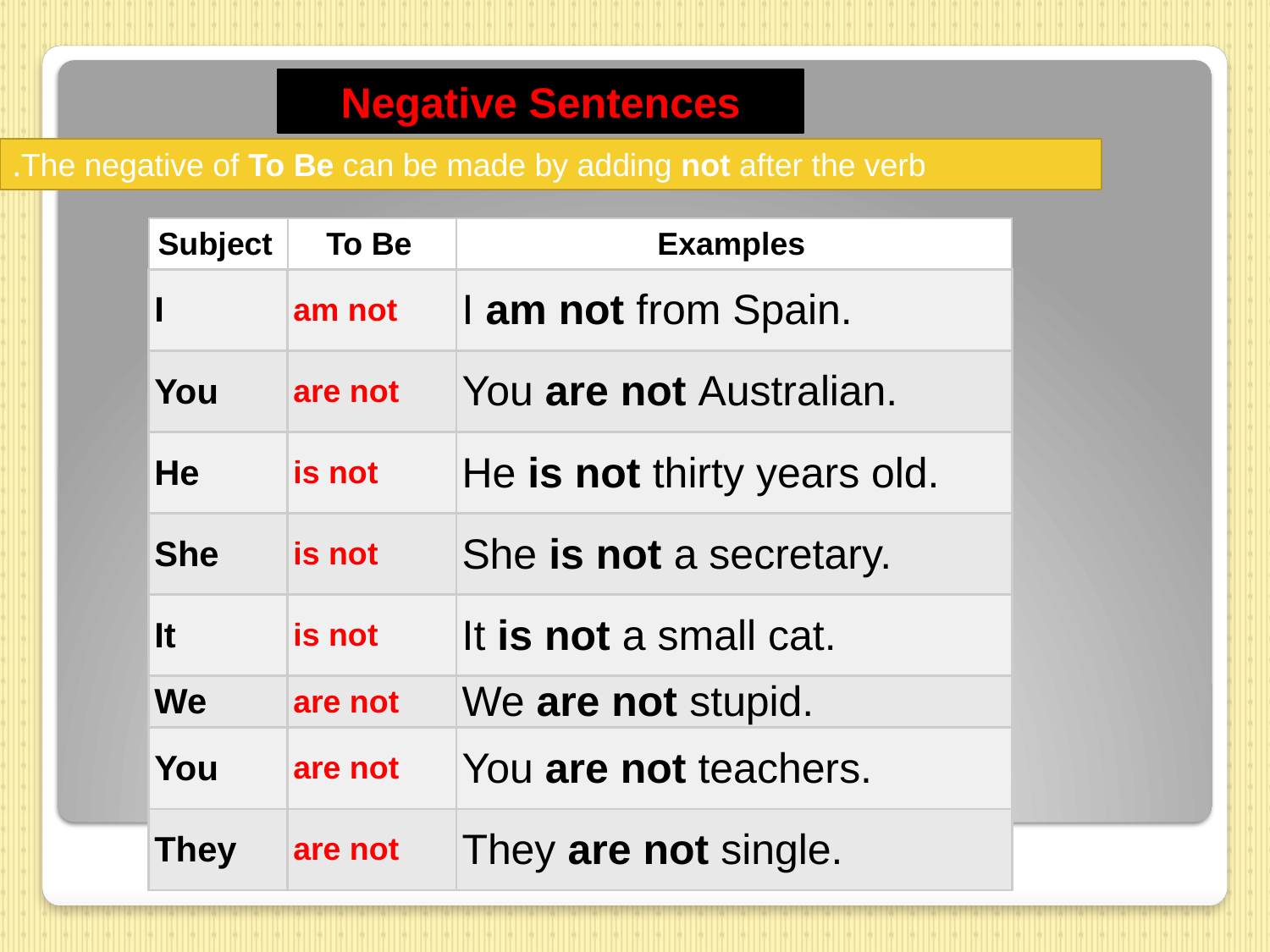

Negative Sentences
The negative of To Be can be made by adding not after the verb.
| Subject | To Be | Examples |
| --- | --- | --- |
| I | am not | I am not from Spain. |
| You | are not | You are not Australian. |
| He | is not | He is not thirty years old. |
| She | is not | She is not a secretary. |
| It | is not | It is not a small cat. |
| We | are not | We are not stupid. |
| You | are not | You are not teachers. |
| They | are not | They are not single. |